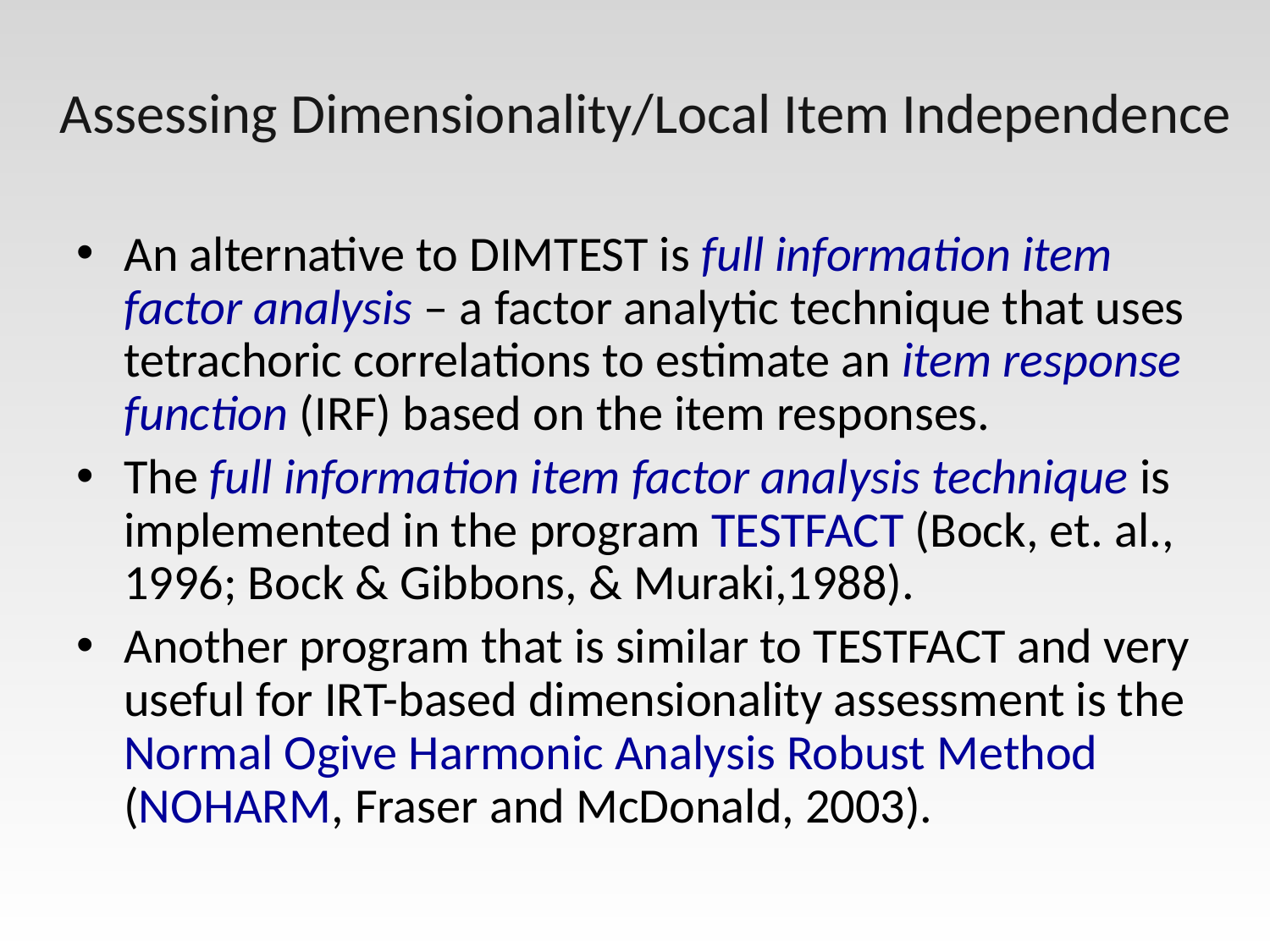

# Assessing Dimensionality/Local Item Independence
An alternative to DIMTEST is full information item factor analysis – a factor analytic technique that uses tetrachoric correlations to estimate an item response function (IRF) based on the item responses.
The full information item factor analysis technique is implemented in the program TESTFACT (Bock, et. al., 1996; Bock & Gibbons, & Muraki,1988).
Another program that is similar to TESTFACT and very useful for IRT-based dimensionality assessment is the Normal Ogive Harmonic Analysis Robust Method (NOHARM, Fraser and McDonald, 2003).